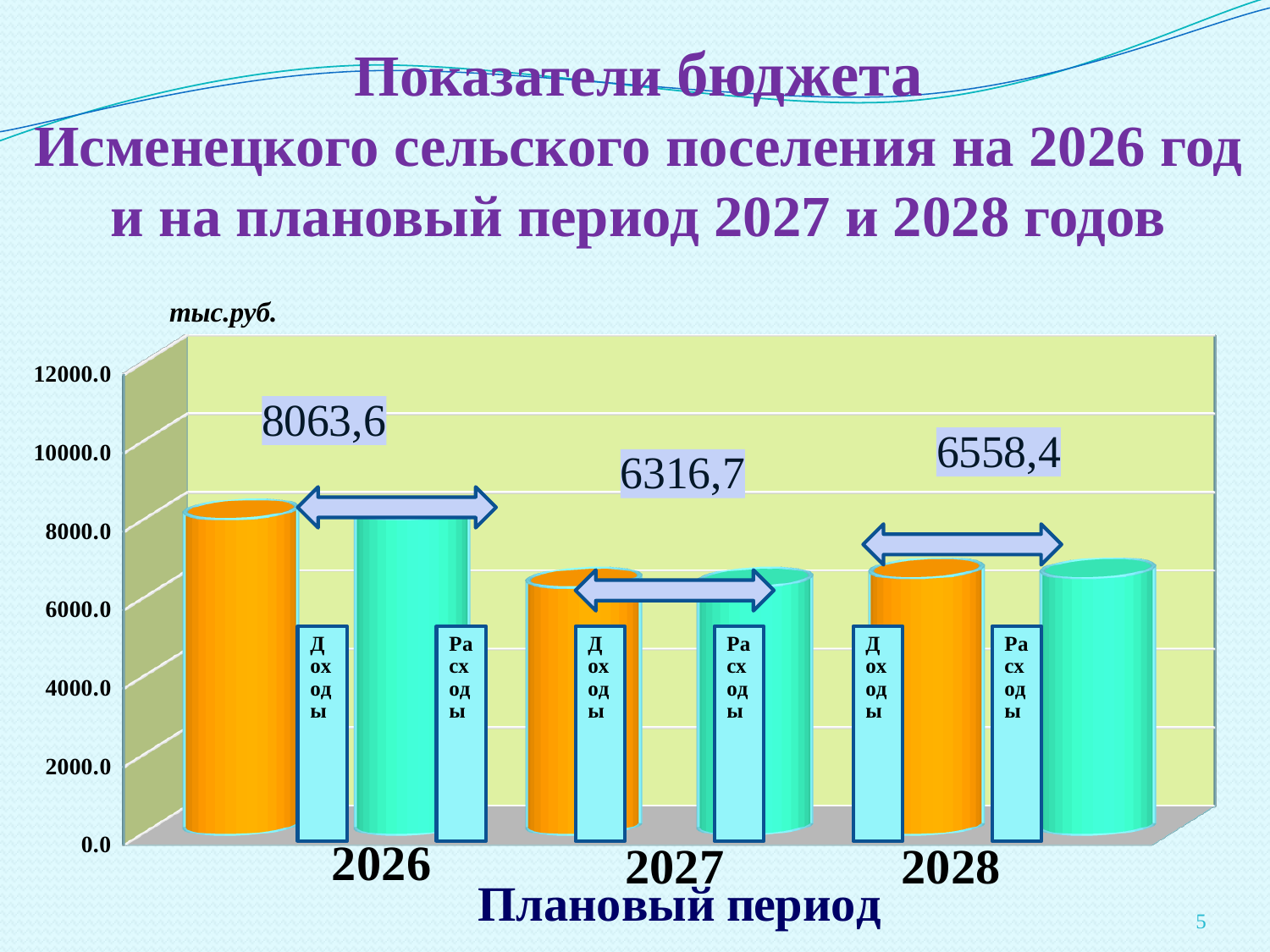

# Показатели бюджета Исменецкого сельского поселения на 2026 год и на плановый период 2027 и 2028 годов

[unsupported chart]

тыс.руб.

2027
2028
5